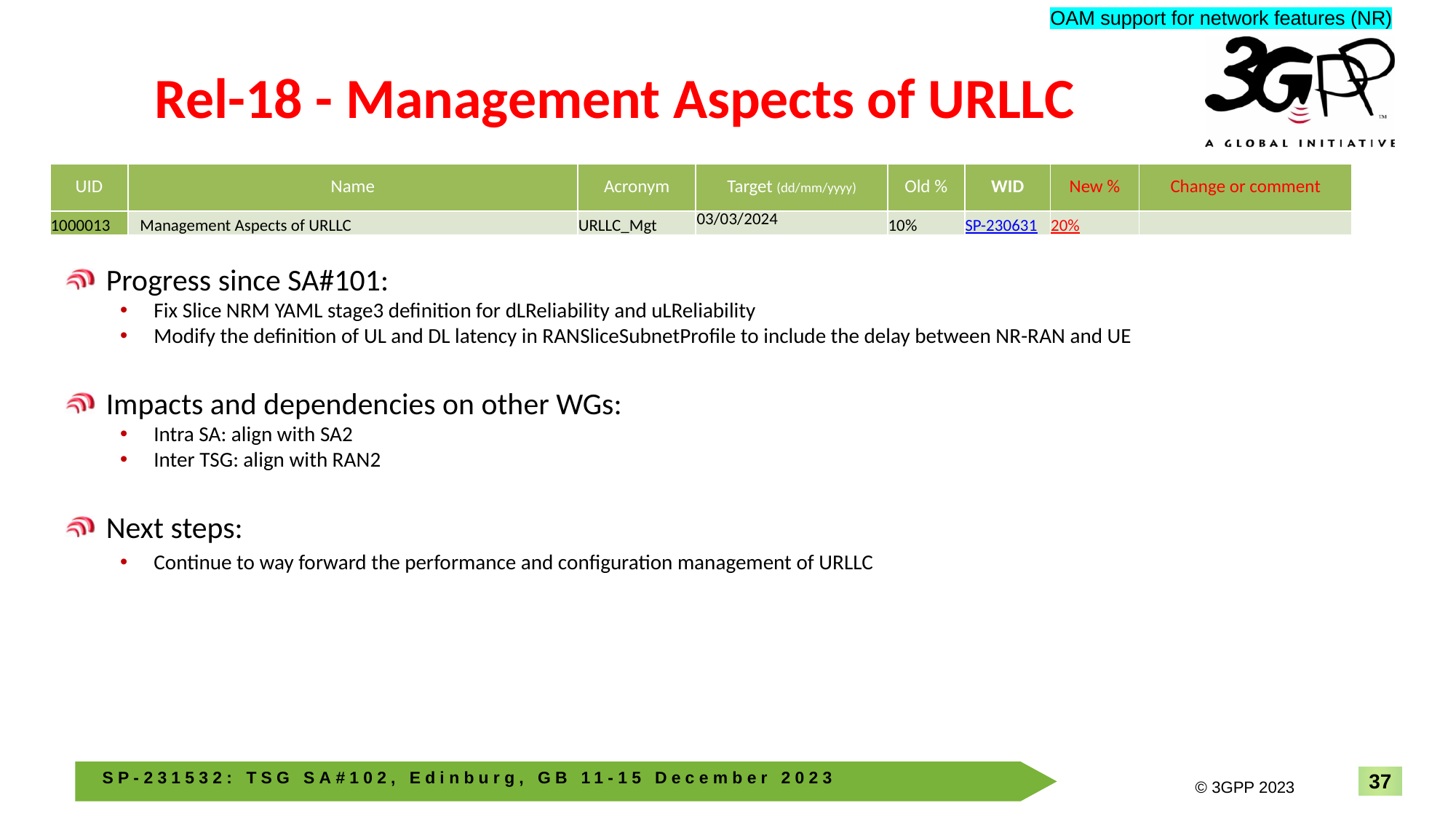

OAM support for network features (NR)
# Rel-18 - Management Aspects of URLLC
| UID | Name | Acronym | Target (dd/mm/yyyy) | Old % | WID | New % | Change or comment |
| --- | --- | --- | --- | --- | --- | --- | --- |
| 1000013 | Management Aspects of URLLC | URLLC\_Mgt | 03/03/2024 | 10% | SP-230631 | 20% |  |
Progress since SA#101:
Fix Slice NRM YAML stage3 definition for dLReliability and uLReliability
Modify the definition of UL and DL latency in RANSliceSubnetProfile to include the delay between NR-RAN and UE

Impacts and dependencies on other WGs:
Intra SA: align with SA2
Inter TSG: align with RAN2

Next steps:
Continue to way forward the performance and configuration management of URLLC